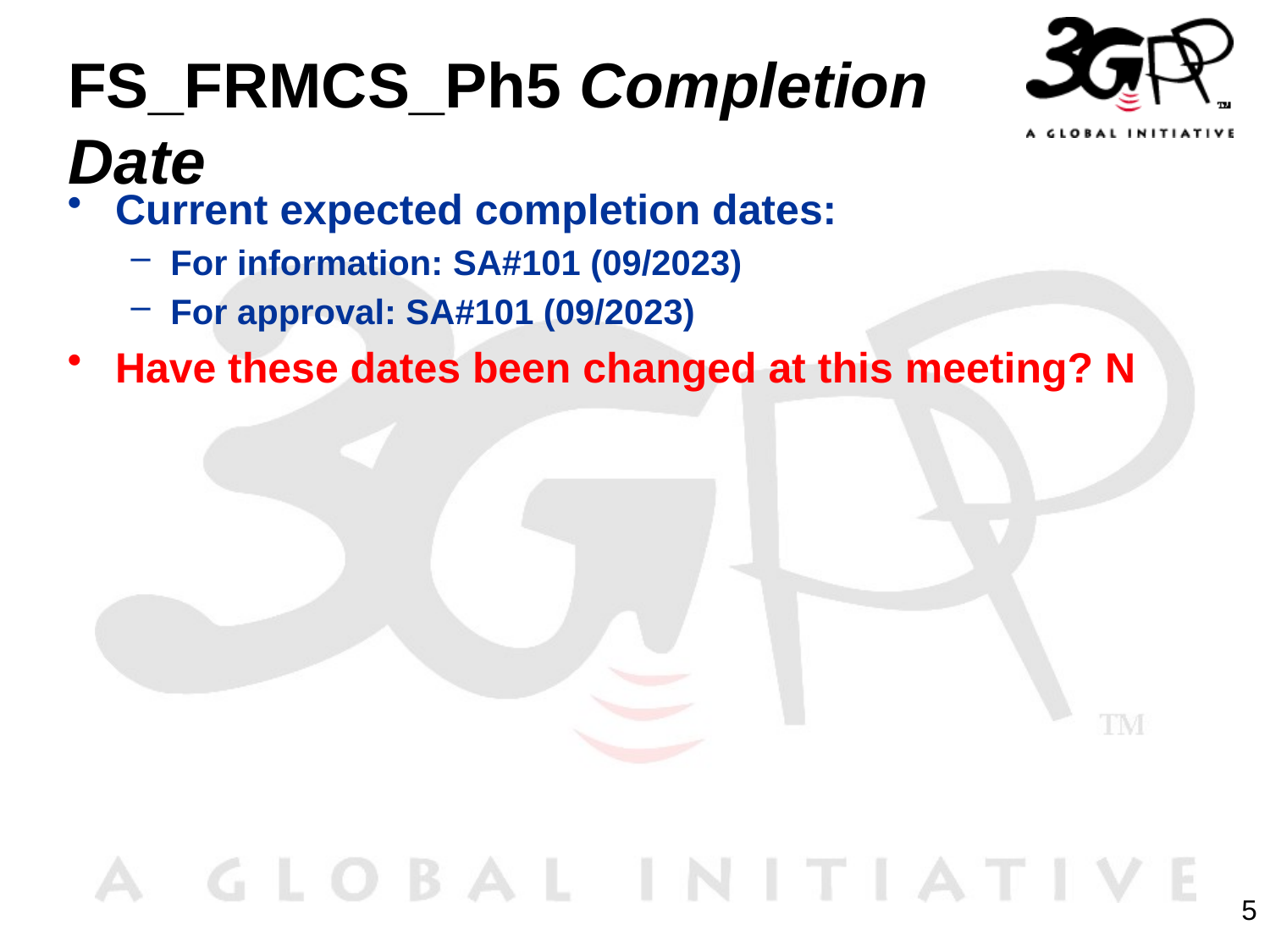

# FS_FRMCS_Ph5 Completion Date
Current expected completion dates:
For information: SA#101 (09/2023)
For approval: SA#101 (09/2023)
Have these dates been changed at this meeting? N

5